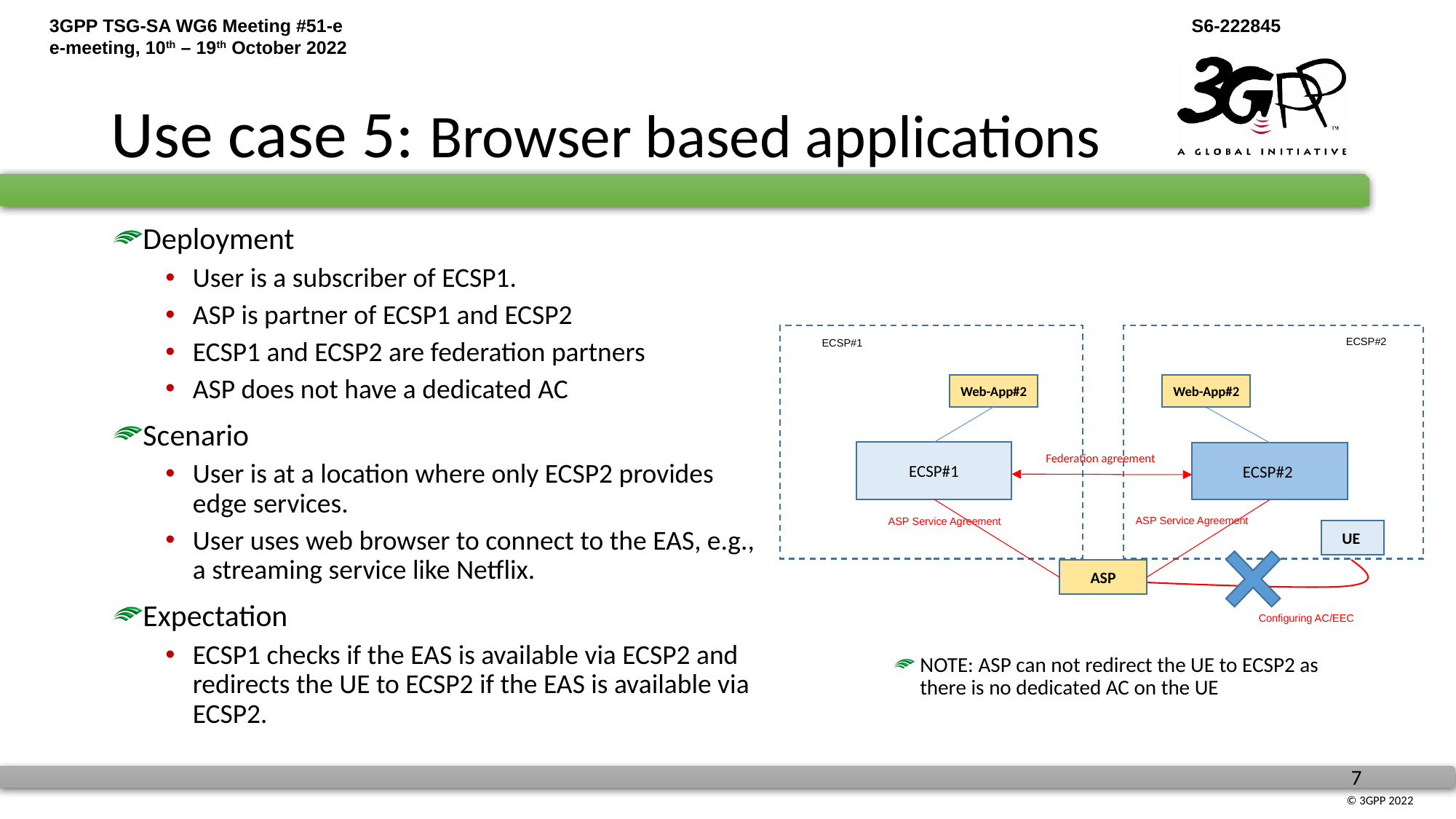

# Use case 5: Browser based applications
Deployment
User is a subscriber of ECSP1.
ASP is partner of ECSP1 and ECSP2
ECSP1 and ECSP2 are federation partners
ASP does not have a dedicated AC
Scenario
User is at a location where only ECSP2 provides edge services.
User uses web browser to connect to the EAS, e.g., a streaming service like Netflix.
Expectation
ECSP1 checks if the EAS is available via ECSP2 and redirects the UE to ECSP2 if the EAS is available via ECSP2.

ECSP#2
ECSP#1
Web-App#2
Web-App#2
ECSP#1
ECSP#2
ASP Service Agreement
ASP Service Agreement
UE

ASP
Configuring AC/EEC

Federation agreement

NOTE: ASP can not redirect the UE to ECSP2 as there is no dedicated AC on the UE